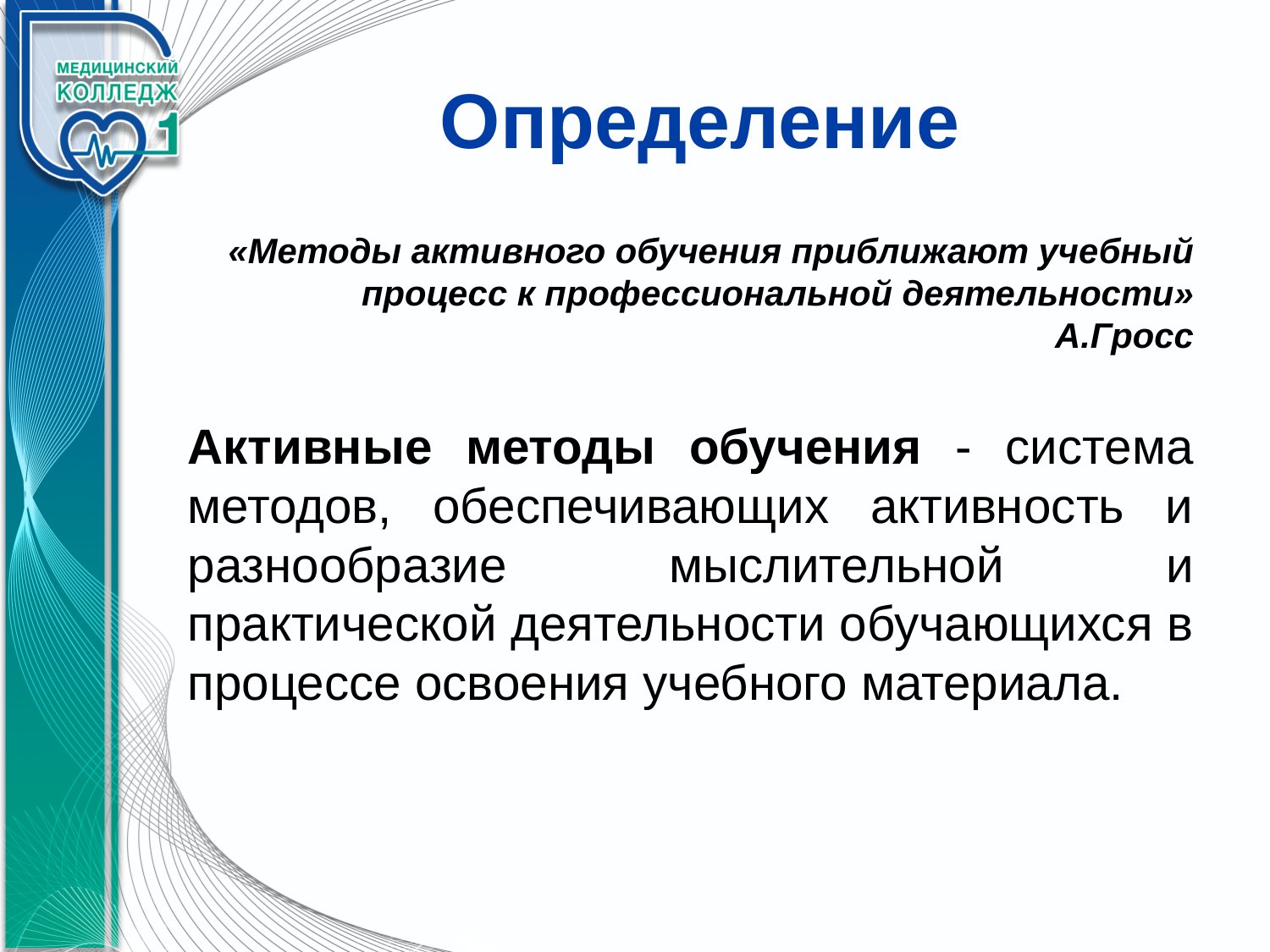

# Определение
«Методы активного обучения приближают учебный процесс к профессиональной деятельности»
А.Гросс

Активные методы обучения - система методов, обеспечивающих активность и разнообразие мыслительной и практической деятельности обучающихся в процессе освоения учебного материала.